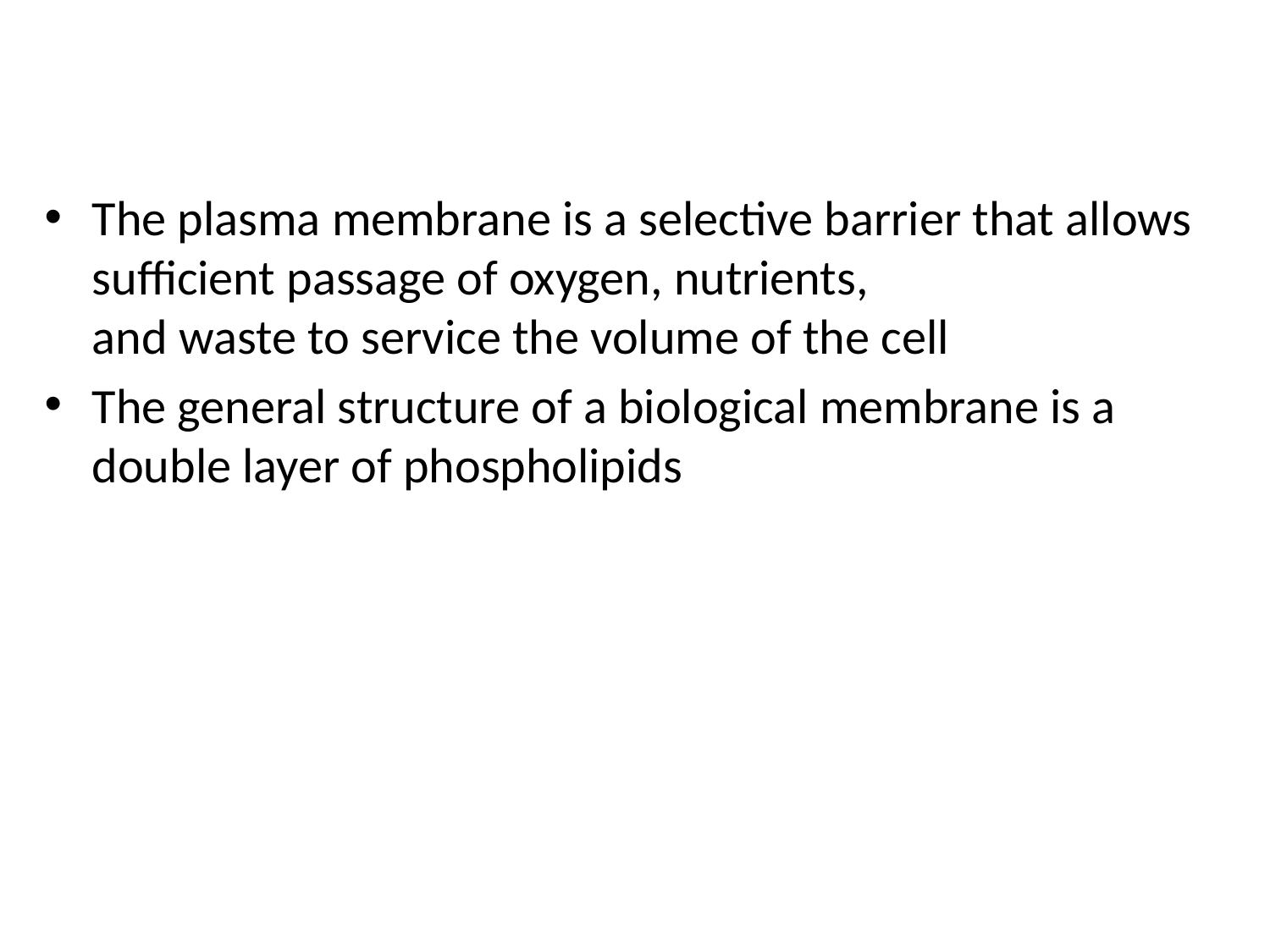

The plasma membrane is a selective barrier that allows sufficient passage of oxygen, nutrients,
and waste to service the volume of the cell
The general structure of a biological membrane is a double layer of phospholipids